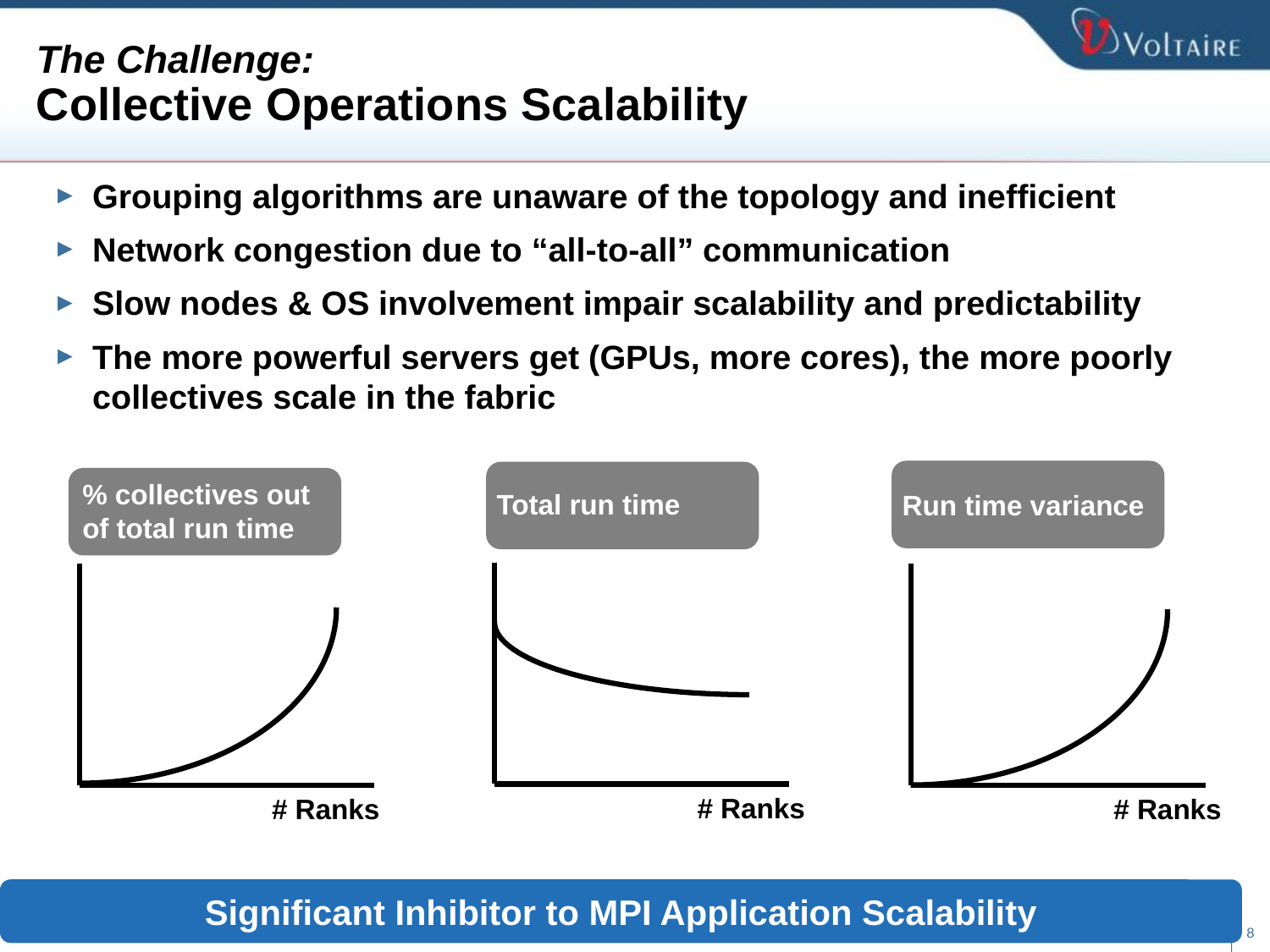

The Challenge:
Collective Operations Scalability
Grouping algorithms are unaware of the topology and inefficient
Network congestion due to “all-to-all” communication
Slow nodes & OS involvement impair scalability and predictability
The more powerful servers get (GPUs, more cores), the more poorly collectives scale in the fabric

% collectives out of total run time
Total run time
Run time variance

# Ranks
# Ranks
# Ranks
Significant Inhibitor to MPI Application Scalability